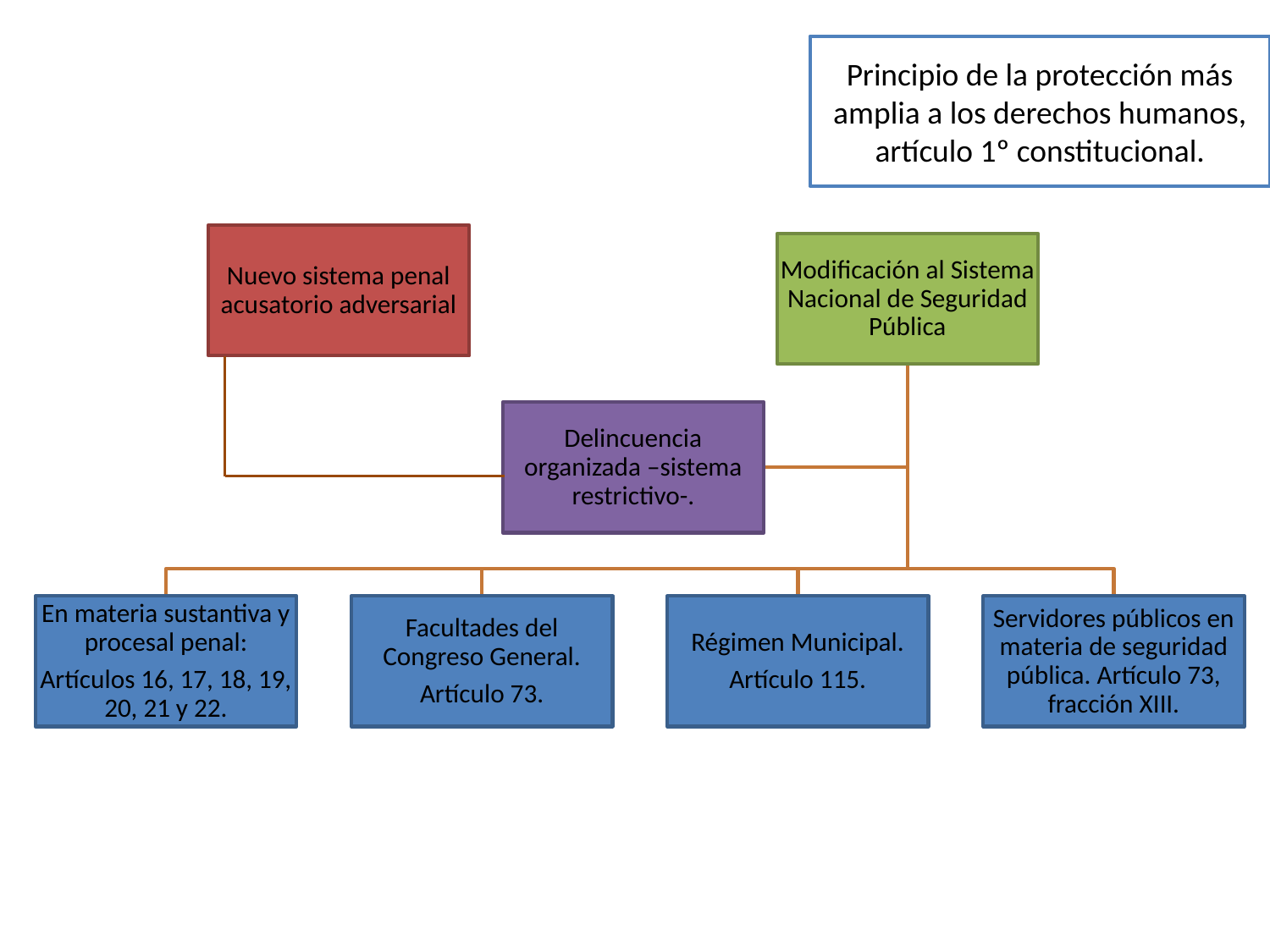

Principio de la protección más amplia a los derechos humanos, artículo 1º constitucional.
Modificación al Sistema Nacional de Seguridad Pública
En materia sustantiva y procesal penal:
Artículos 16, 17, 18, 19, 20, 21 y 22.
Facultades del Congreso General.
Artículo 73.
Régimen Municipal.
Artículo 115.
Servidores públicos en materia de seguridad pública. Artículo 73, fracción XIII.
Delincuencia organizada –sistema restrictivo-.
Nuevo sistema penal acusatorio adversarial